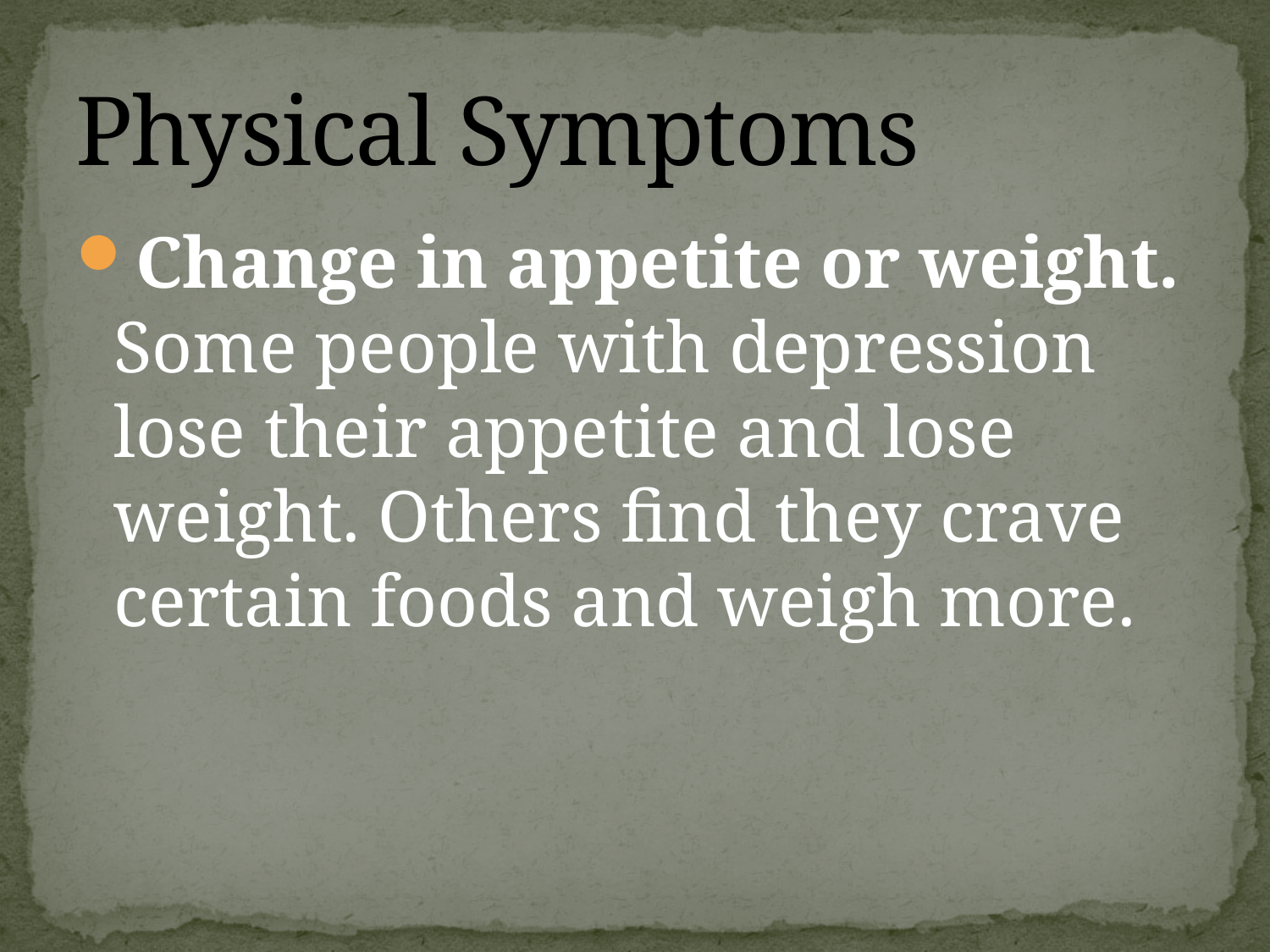

# Physical Symptoms
Change in appetite or weight. Some people with depression lose their appetite and lose weight. Others find they crave certain foods and weigh more.